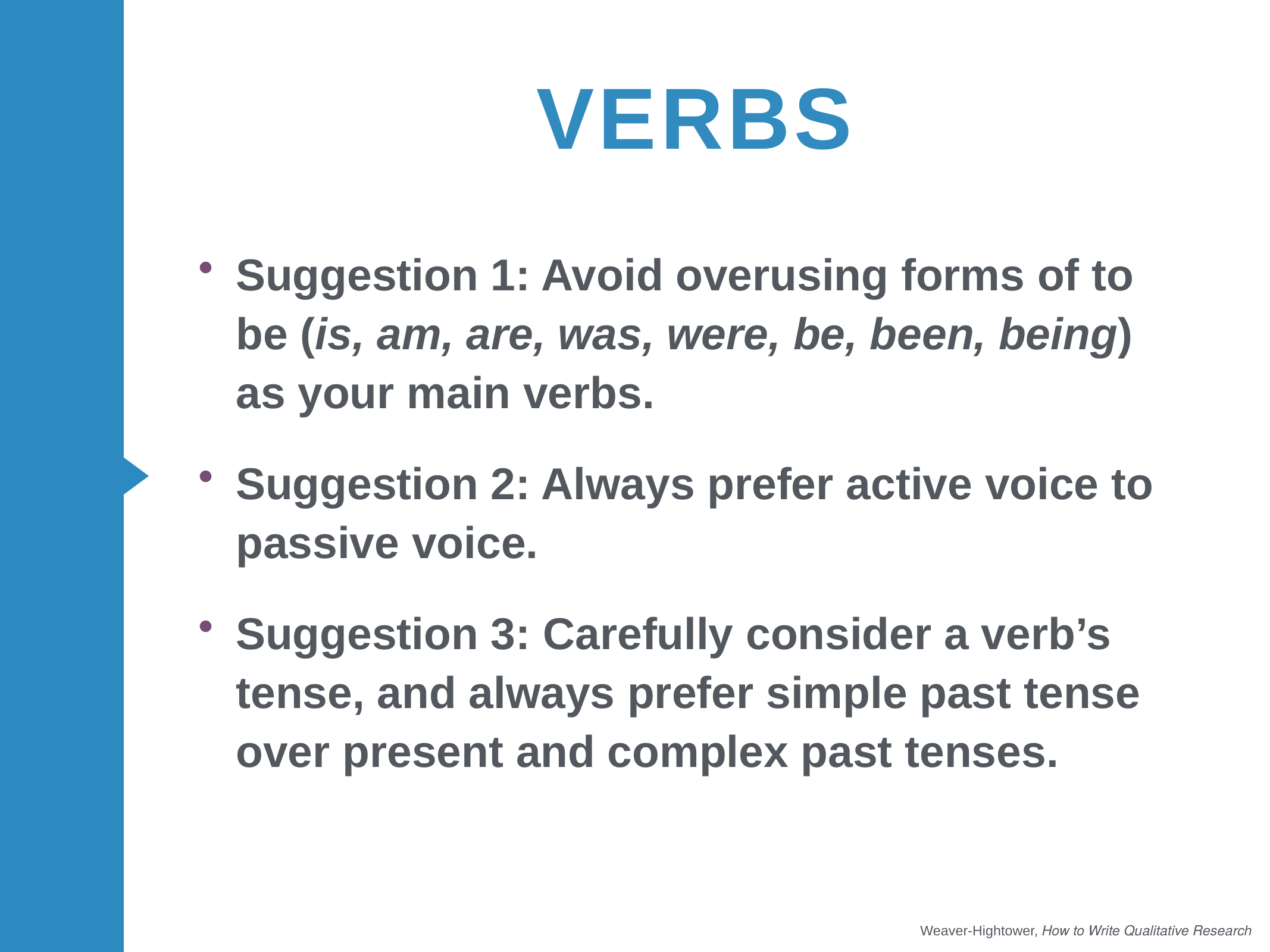

Verbs
Suggestion 1: Avoid overusing forms of to be (is, am, are, was, were, be, been, being) as your main verbs.
Suggestion 2: Always prefer active voice to passive voice.
Suggestion 3: Carefully consider a verb’s tense, and always prefer simple past tense over present and complex past tenses.